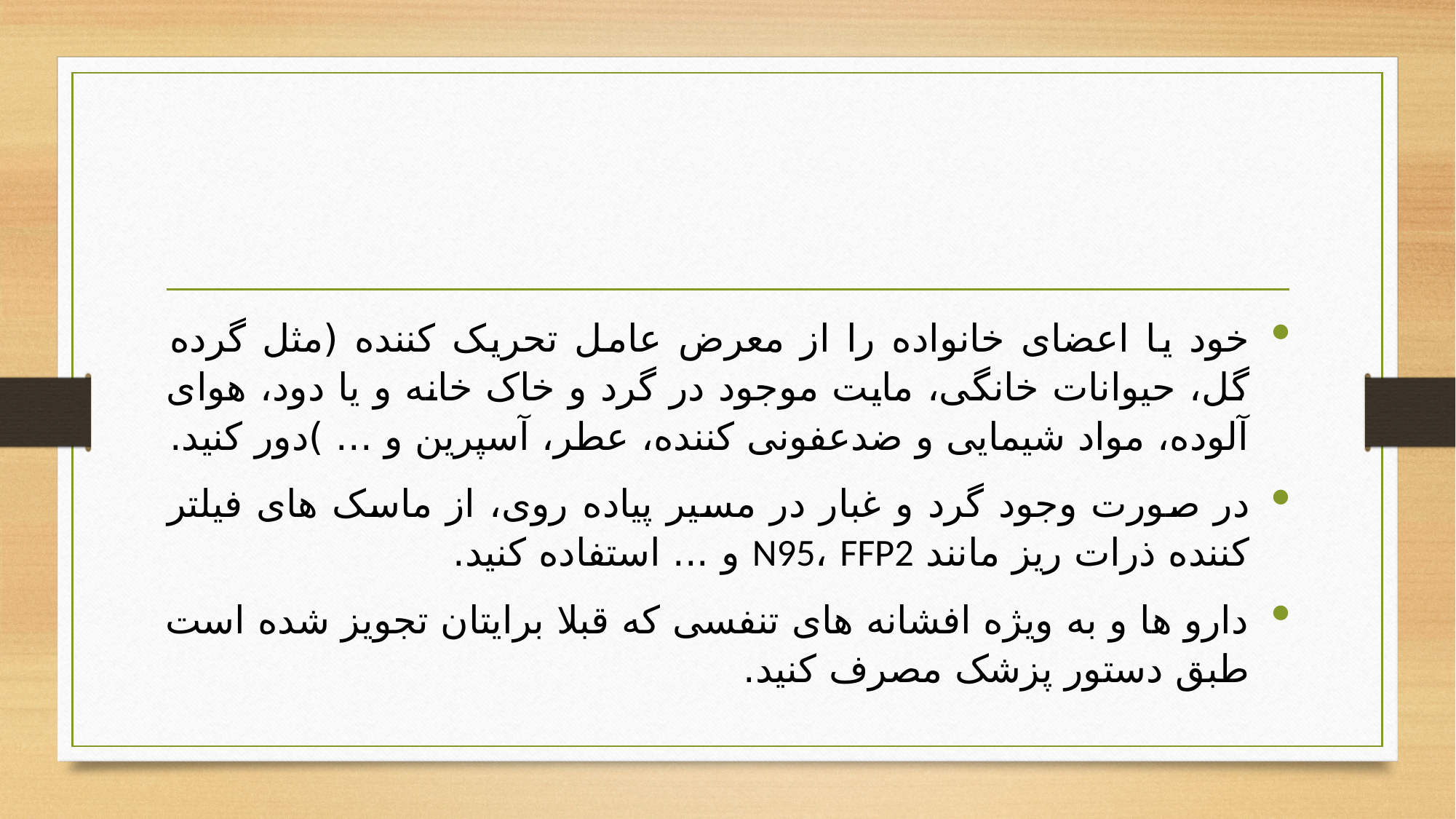

خود یا اعضای خانواده را از معرض عامل تحریک کننده (مثل گرده گل، حیوانات خانگی، مایت موجود در گرد و خاک خانه و یا دود، هوای آلوده، مواد شیمایی و ضدعفونی کننده، عطر، آسپرین و ... )دور کنید.
در صورت وجود گرد و غبار در مسیر پیاده روی، از ماسک های فیلتر کننده ذرات ریز مانند N95، FFP2 و ... استفاده کنید.
دارو ها و به ویژه افشانه های تنفسی که قبلا برایتان تجویز شده است طبق دستور پزشک مصرف کنید.